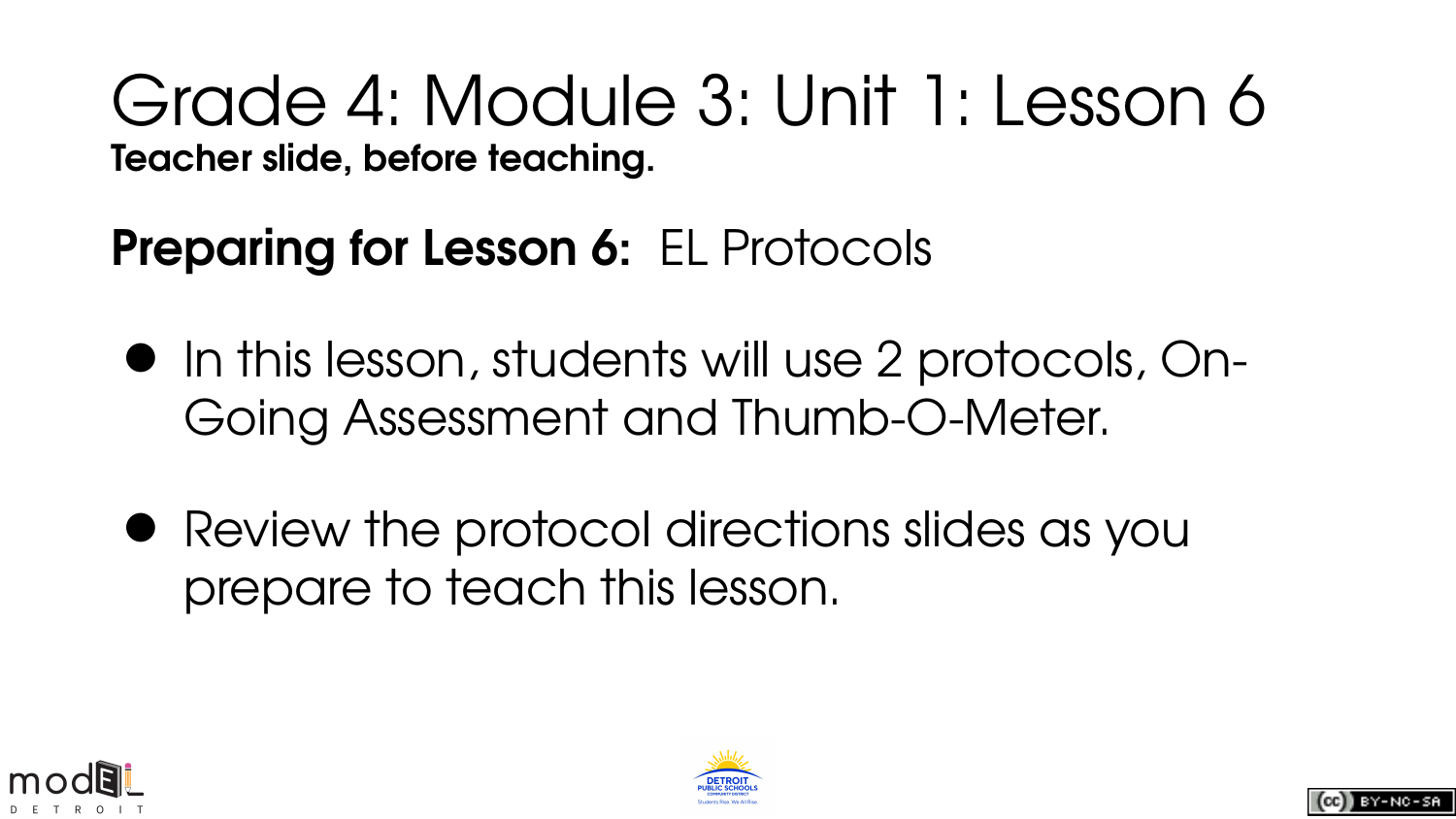

# Grade 4: Module 3: Unit 1: Lesson 6
Teacher slide, before teaching.
Preparing for Lesson 6:  EL Protocols

In this lesson, students will use 2 protocols, On-Going Assessment and Thumb-O-Meter.

Review the protocol directions slides as you prepare to teach this lesson.